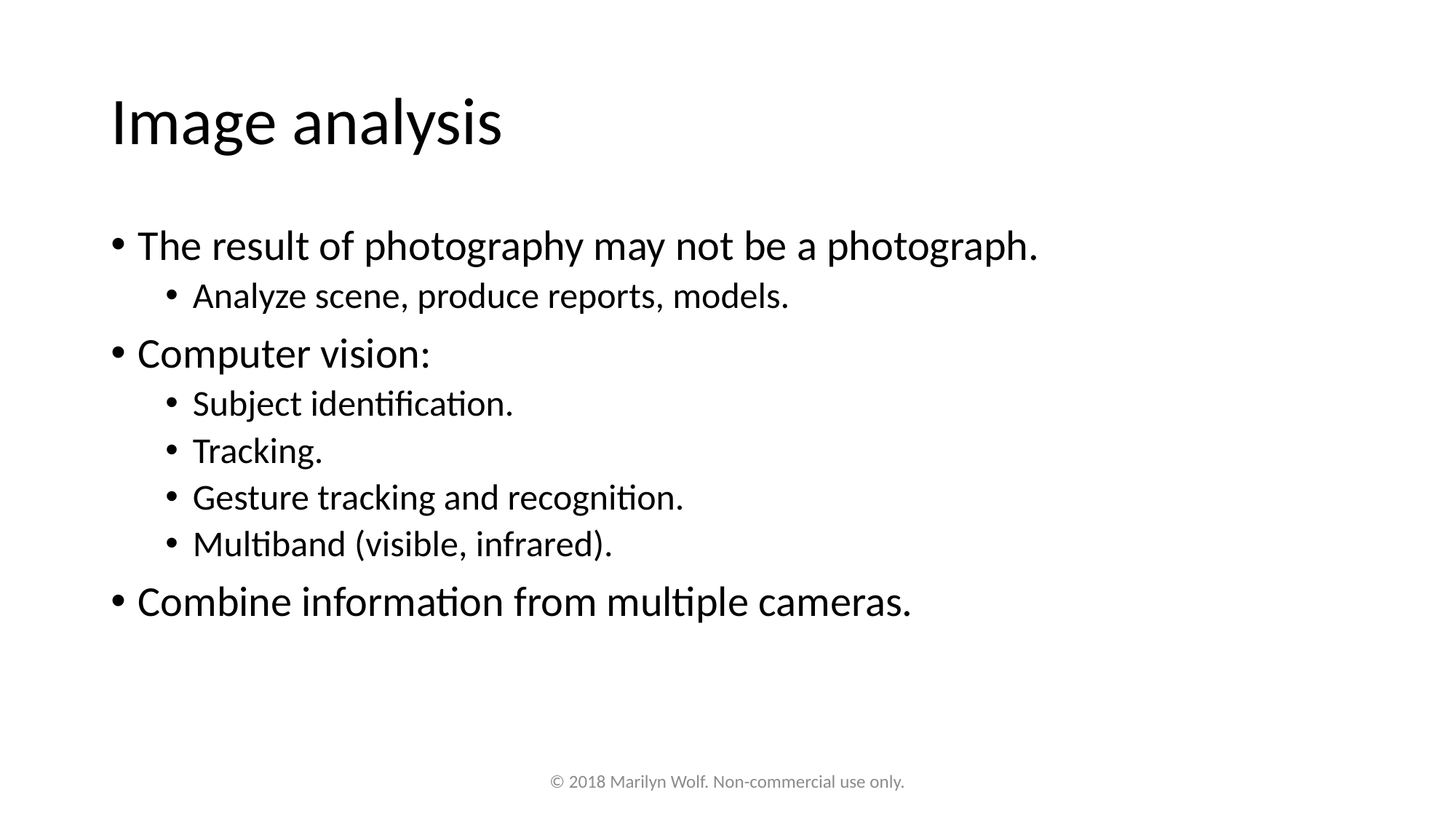

# Image analysis
The result of photography may not be a photograph.
Analyze scene, produce reports, models.
Computer vision:
Subject identification.
Tracking.
Gesture tracking and recognition.
Multiband (visible, infrared).
Combine information from multiple cameras.
© 2018 Marilyn Wolf. Non-commercial use only.